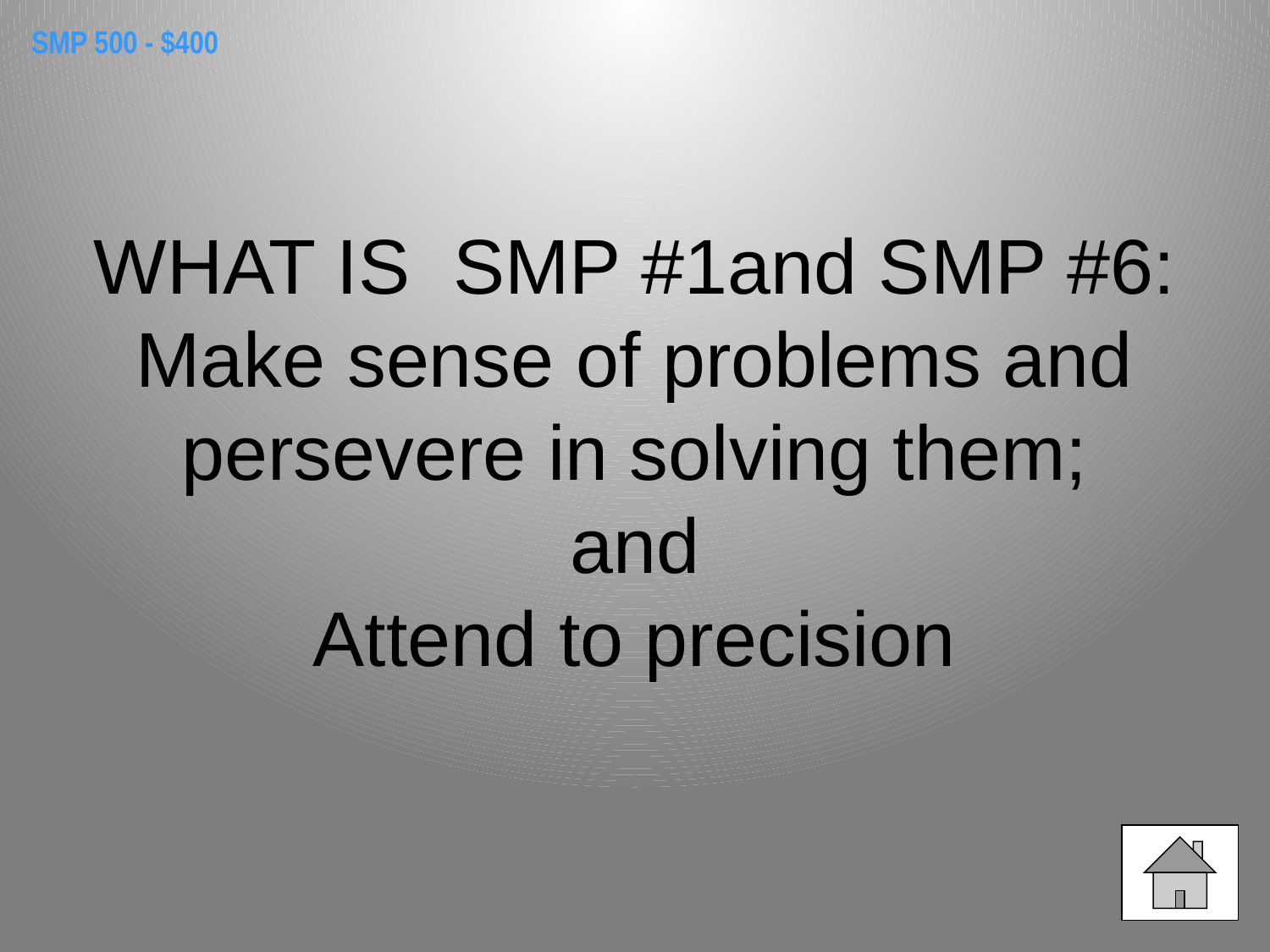

SMP 500 - $400
WHAT IS  SMP #1and SMP #6:
Make sense of problems and persevere in solving them;
and
Attend to precision